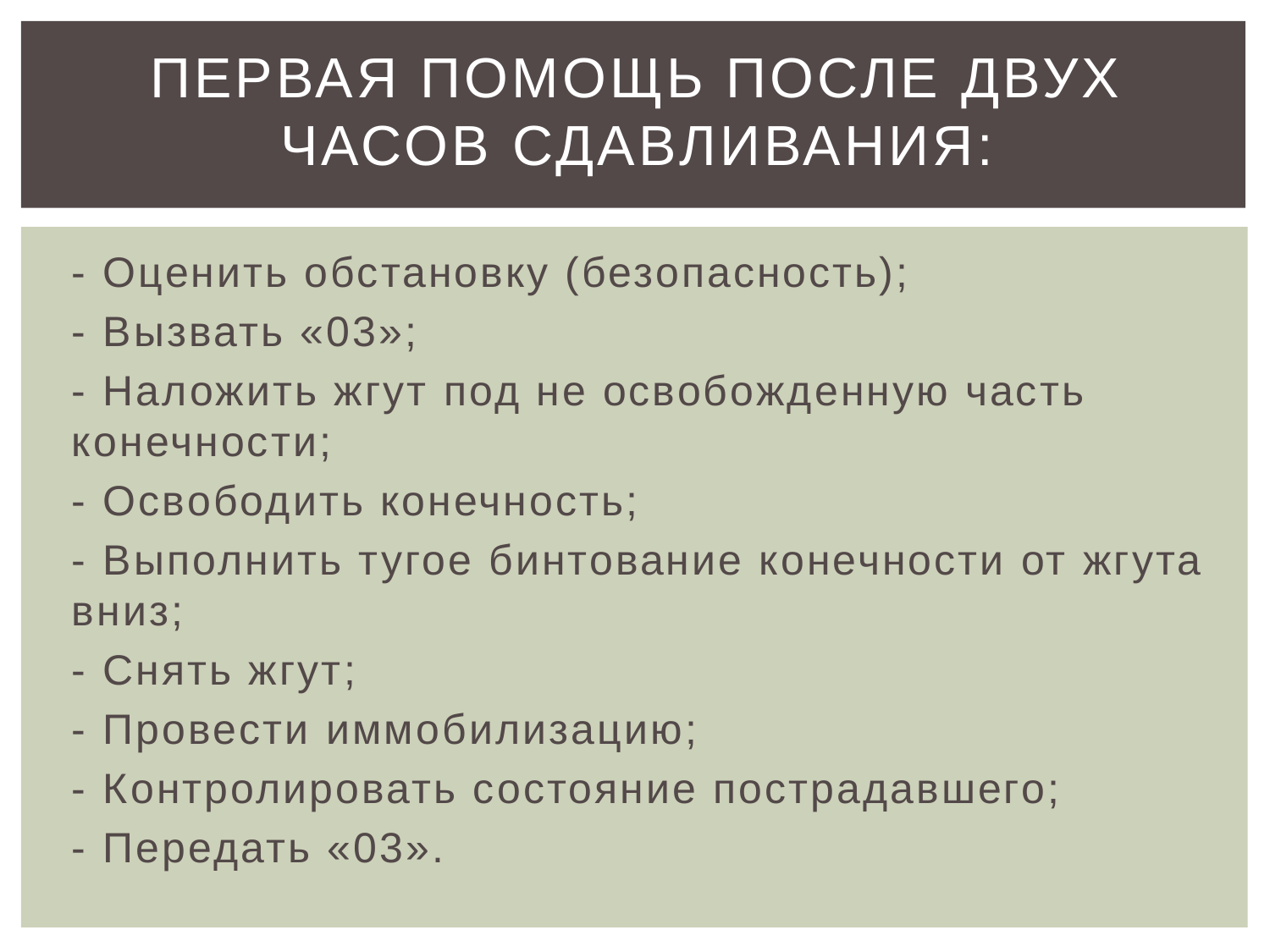

# Первая помощь после двух часов сдавливания:
- Оценить обстановку (безопасность);
- Вызвать «03»;
- Наложить жгут под не освобожденную часть конечности;
- Освободить конечность;
- Выполнить тугое бинтование конечности от жгута вниз;
- Снять жгут;
- Провести иммобилизацию;
- Контролировать состояние пострадавшего;
- Передать «03».